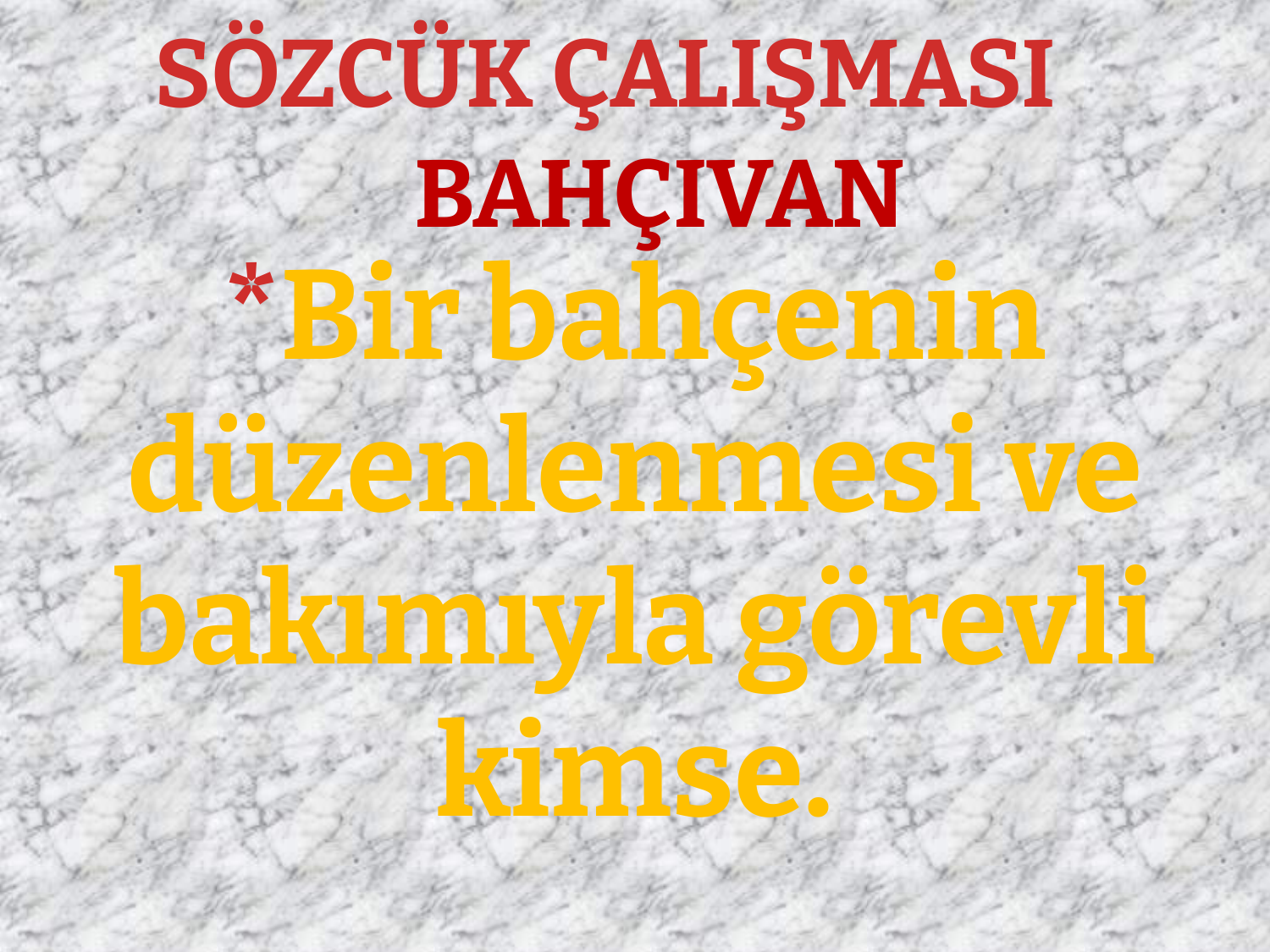

SÖZCÜK ÇALIŞMASI
BAHÇIVAN
*Bir bahçenin düzenlenmesi ve bakımıyla görevli kimse.